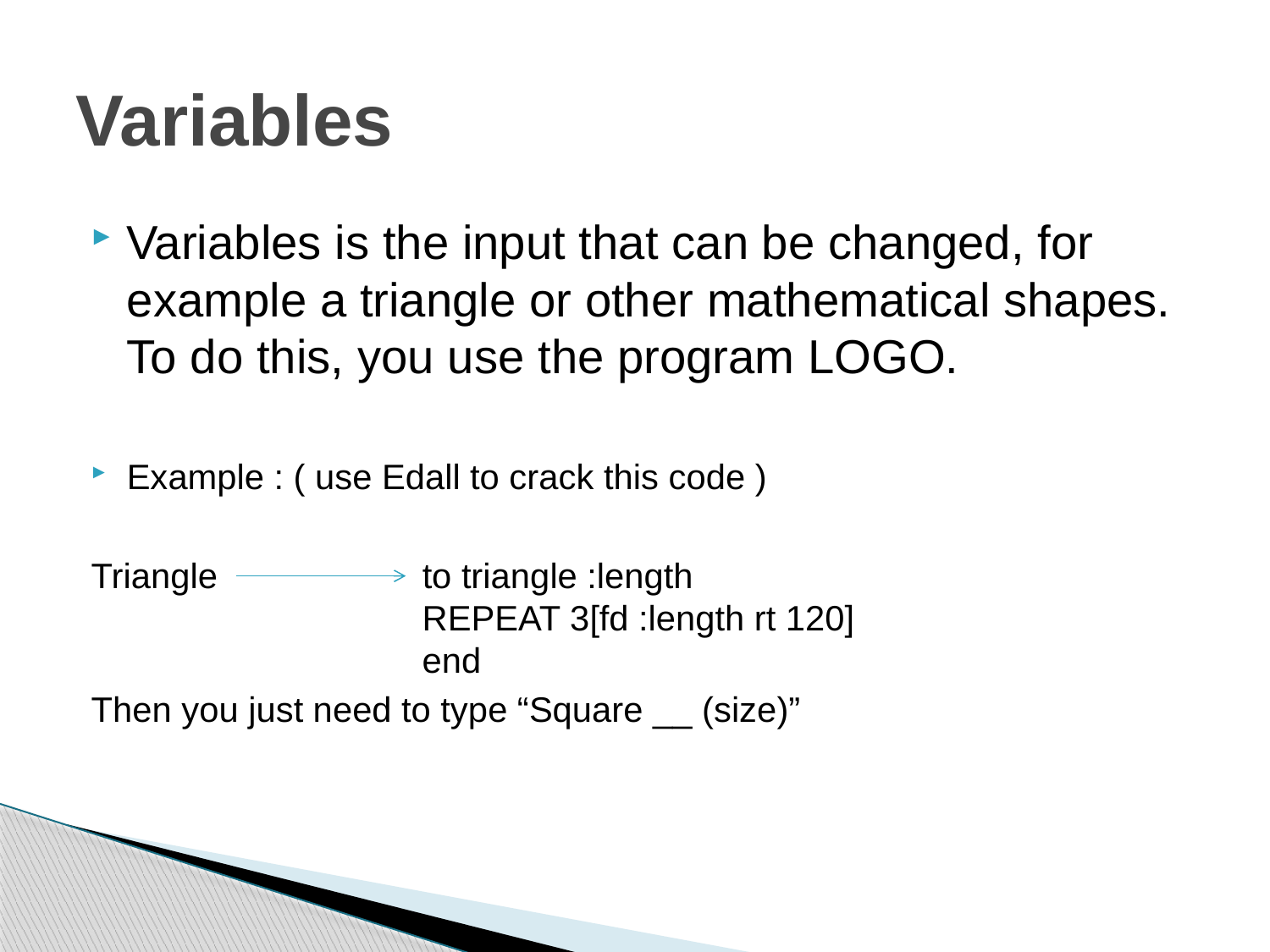

# Variables
Variables is the input that can be changed, for example a triangle or other mathematical shapes. To do this, you use the program LOGO.

Example : ( use Edall to crack this code )

Triangle                     to triangle :length
                                  REPEAT 3[fd :length rt 120]
                                  end
Then you just need to type “Square __ (size)”